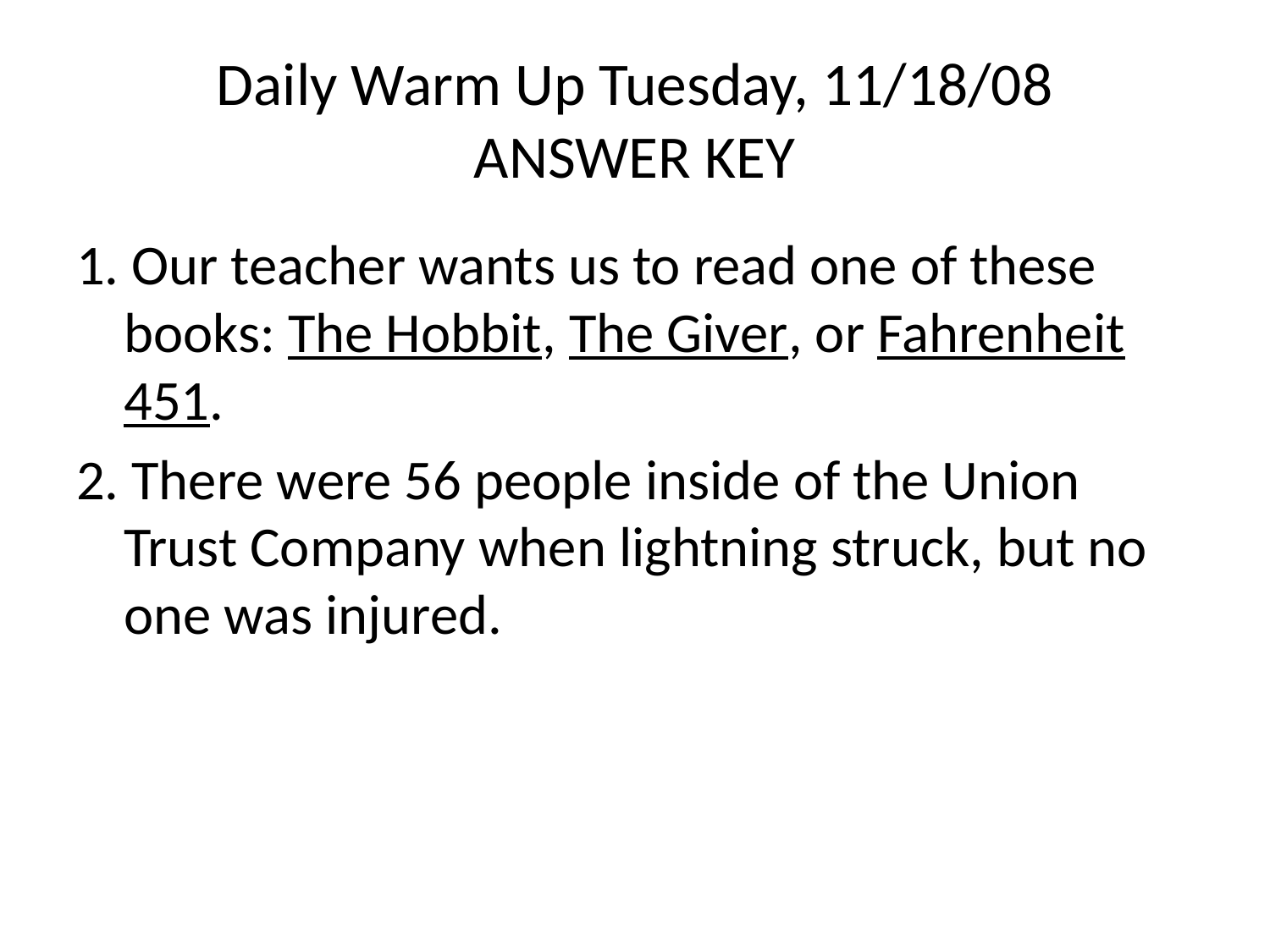

# Daily Warm Up Tuesday, 11/18/08 ANSWER KEY
1. Our teacher wants us to read one of these books: The Hobbit, The Giver, or Fahrenheit 451.
2. There were 56 people inside of the Union Trust Company when lightning struck, but no one was injured.